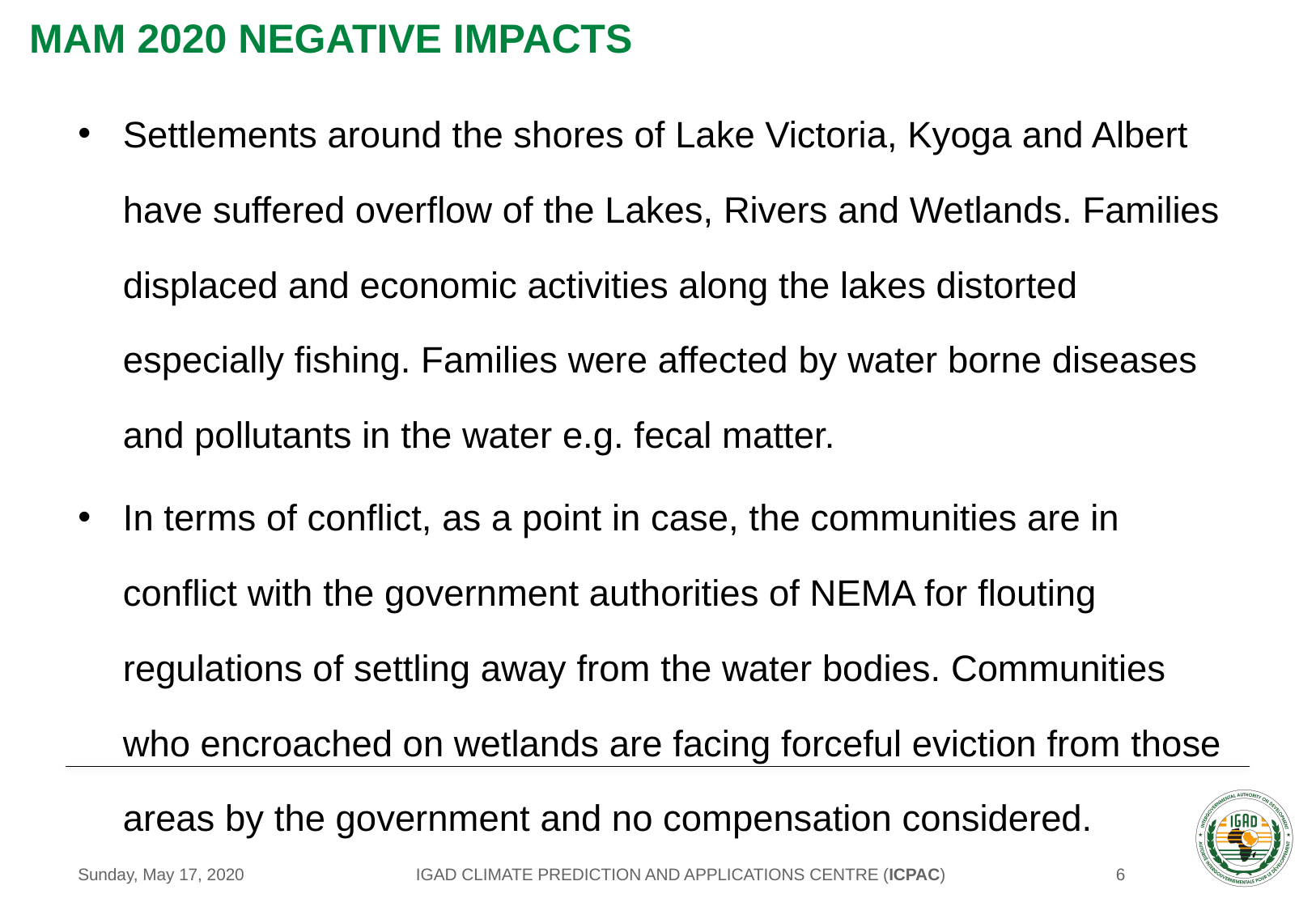

# MAM 2020 NEGATIVE IMPACTS
Settlements around the shores of Lake Victoria, Kyoga and Albert have suffered overflow of the Lakes, Rivers and Wetlands. Families displaced and economic activities along the lakes distorted especially fishing. Families were affected by water borne diseases and pollutants in the water e.g. fecal matter.
In terms of conflict, as a point in case, the communities are in conflict with the government authorities of NEMA for flouting regulations of settling away from the water bodies. Communities who encroached on wetlands are facing forceful eviction from those areas by the government and no compensation considered.

IGAD CLIMATE PREDICTION AND APPLICATIONS CENTRE (ICPAC)
Sunday, May 17, 2020
6